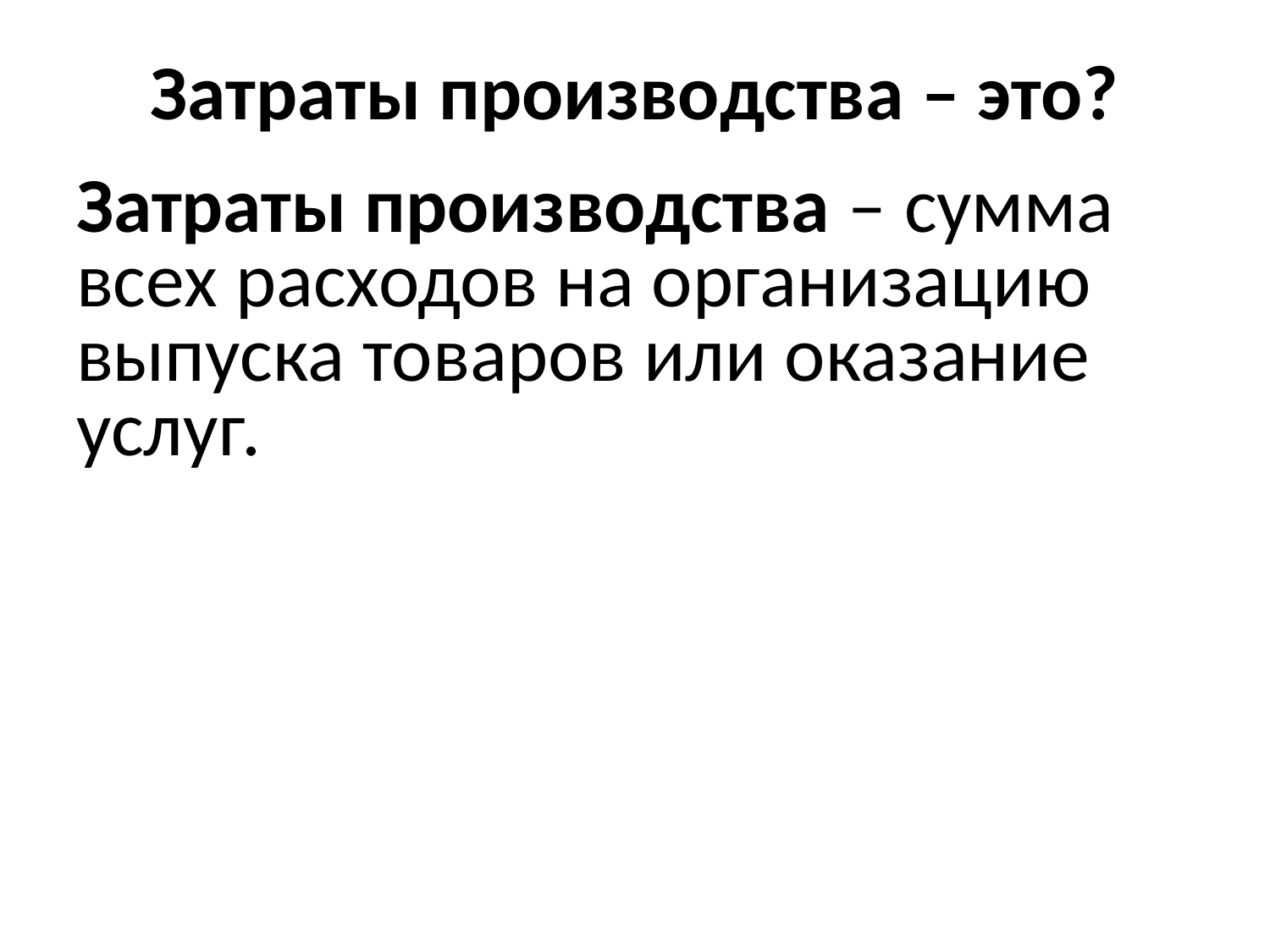

# Затраты производства – это?
Затраты производства – сумма всех расходов на организацию выпуска товаров или оказание услуг.